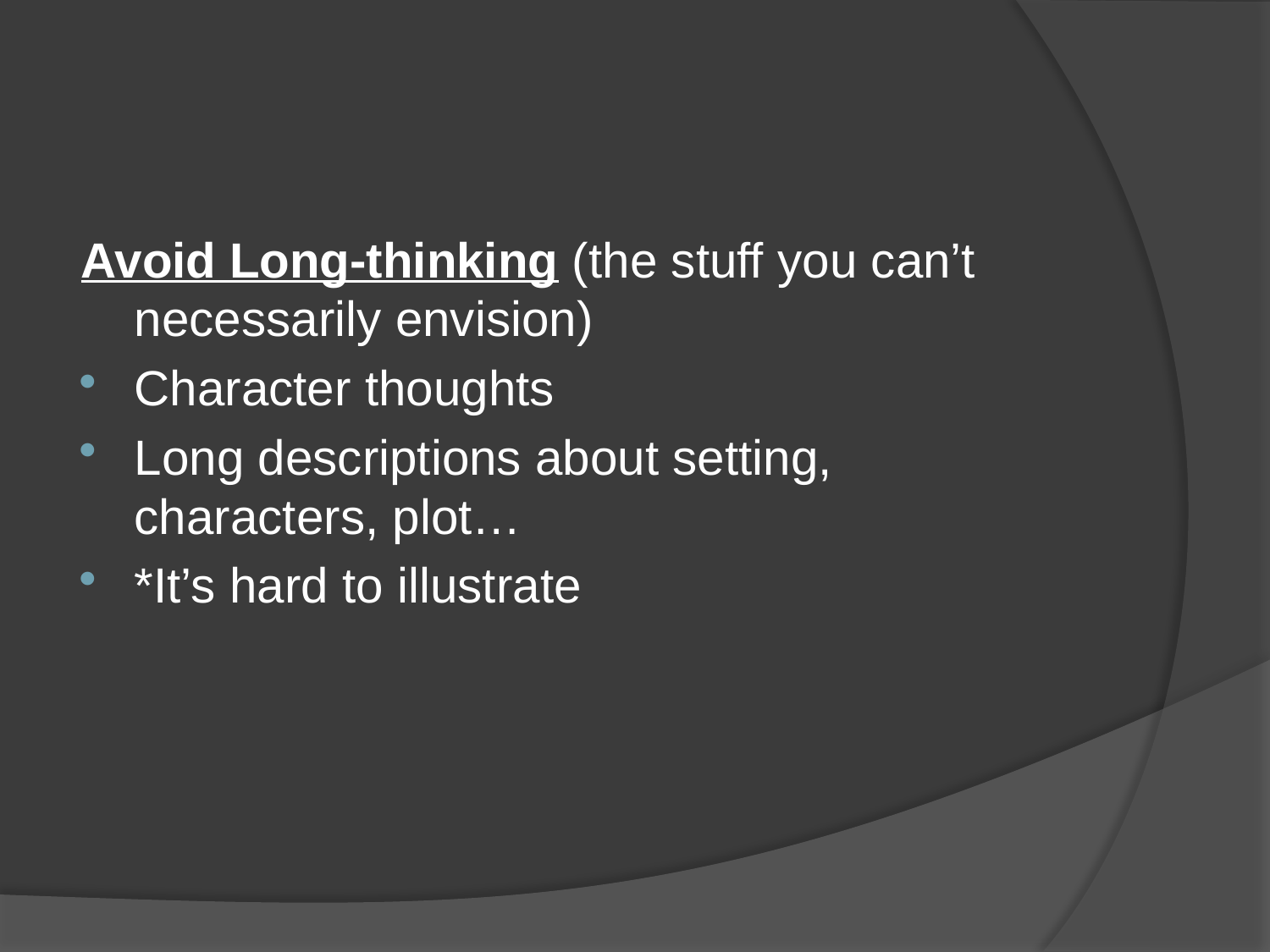

#
Avoid Long-thinking (the stuff you can’t necessarily envision)
Character thoughts
Long descriptions about setting, characters, plot…
*It’s hard to illustrate